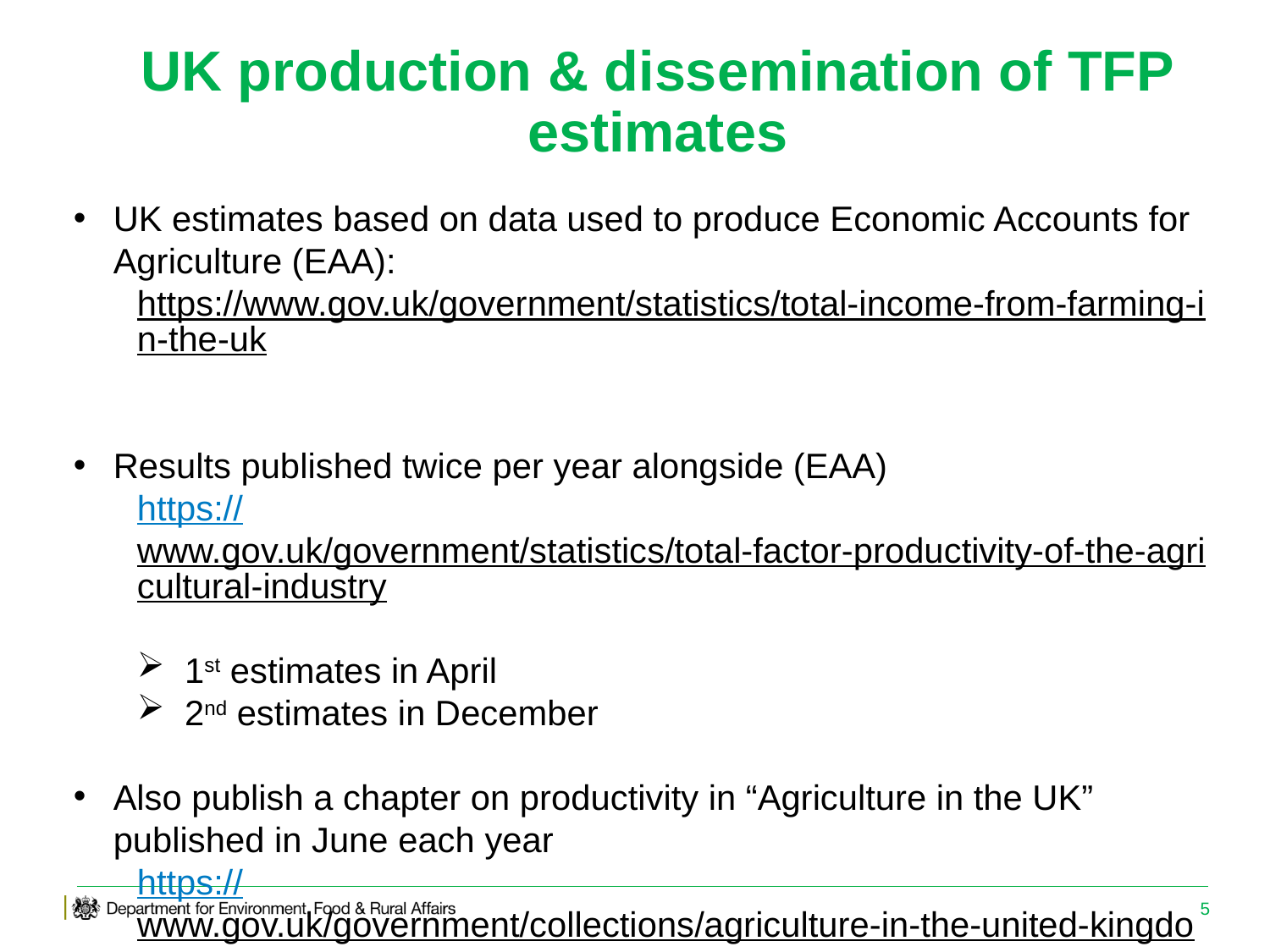

# UK production & dissemination of TFP estimates
UK estimates based on data used to produce Economic Accounts for Agriculture (EAA):
https://www.gov.uk/government/statistics/total-income-from-farming-in-the-uk

Results published twice per year alongside (EAA)
https://www.gov.uk/government/statistics/total-factor-productivity-of-the-agricultural-industry
1st estimates in April
2nd estimates in December

Also publish a chapter on productivity in “Agriculture in the UK” published in June each year
https://www.gov.uk/government/collections/agriculture-in-the-united-kingdom

5